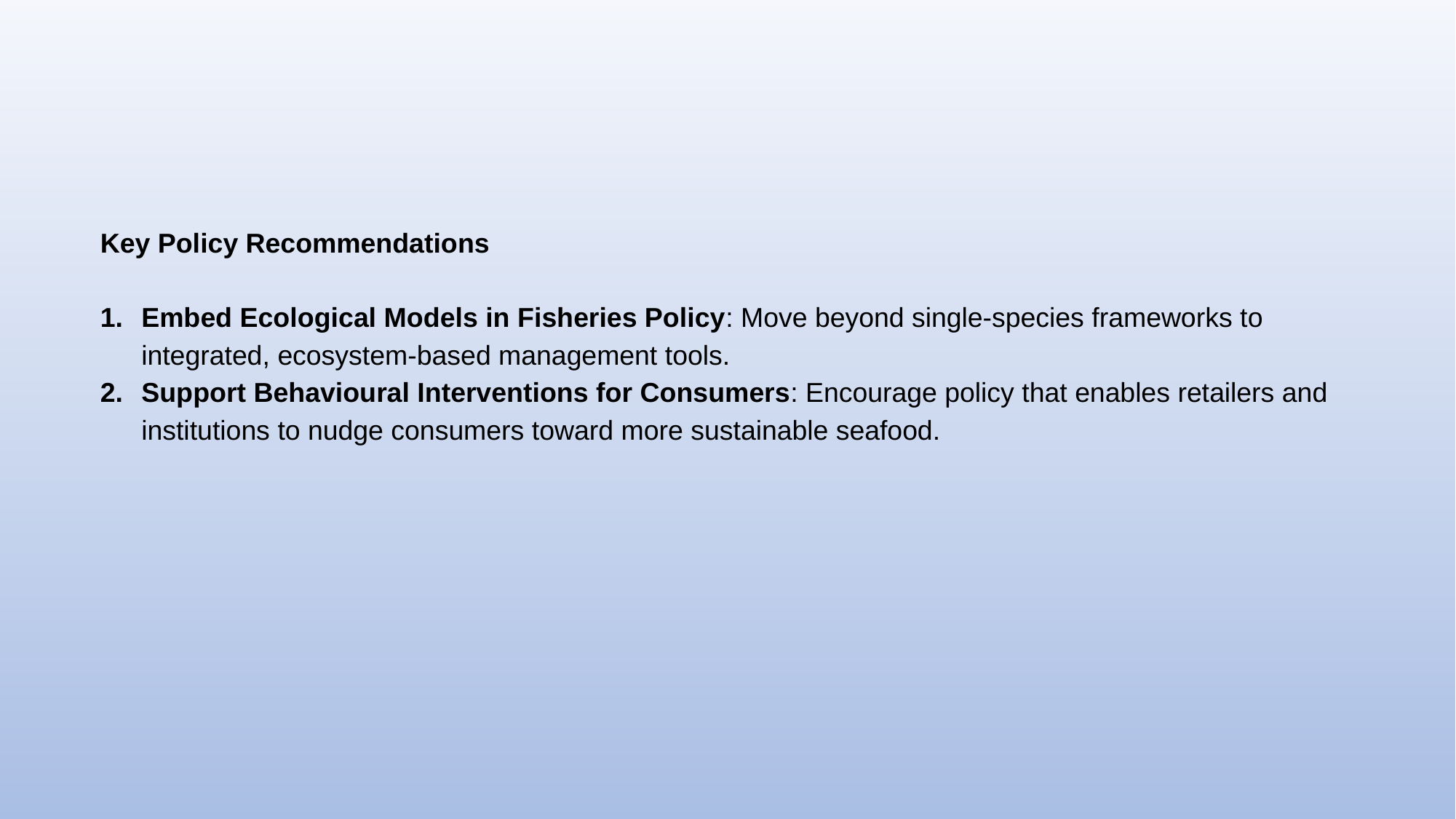

Key Policy Recommendations
Embed Ecological Models in Fisheries Policy: Move beyond single-species frameworks to integrated, ecosystem-based management tools.
Support Behavioural Interventions for Consumers: Encourage policy that enables retailers and institutions to nudge consumers toward more sustainable seafood.